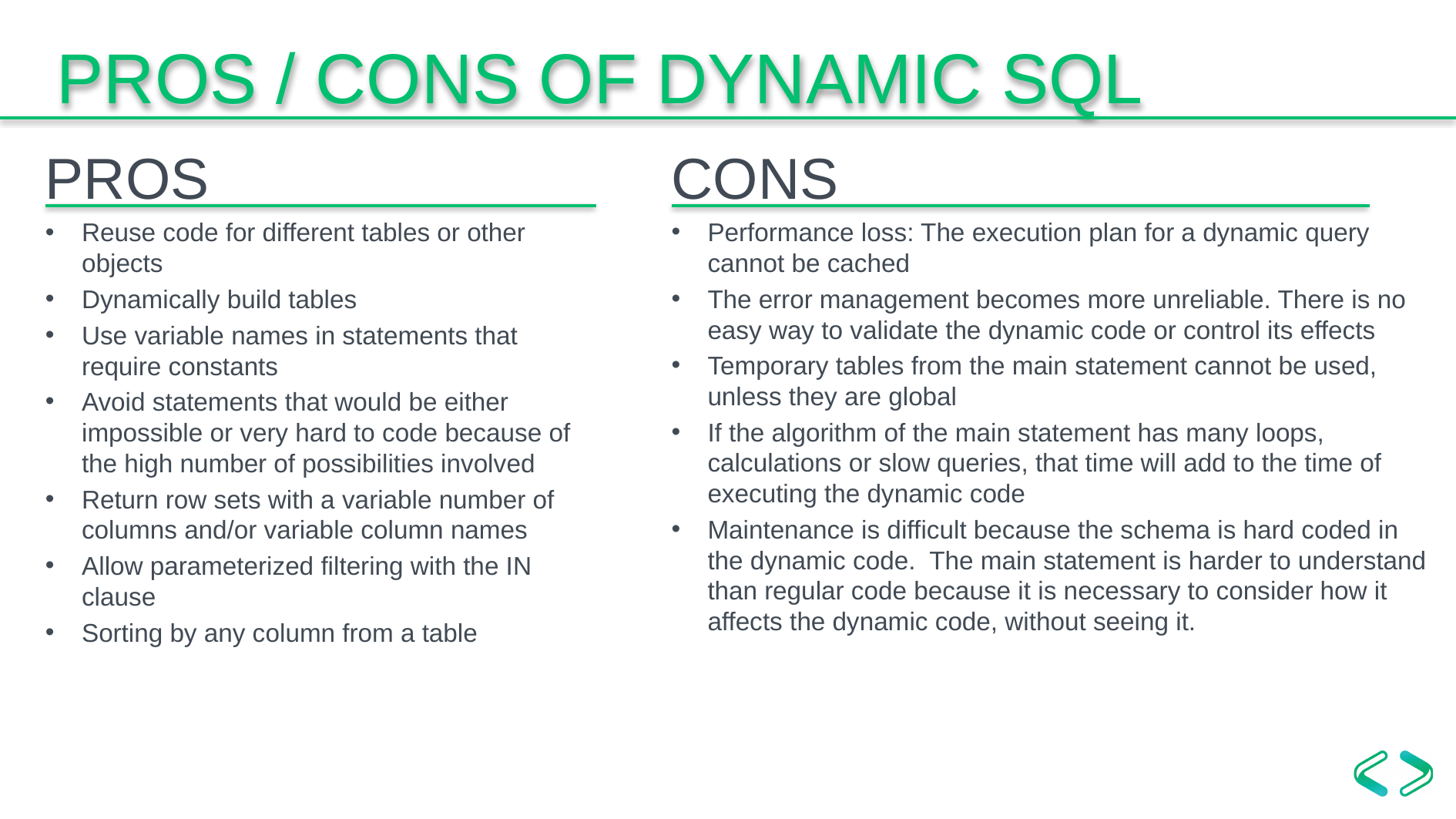

PROS / CONS OF DYNAMIC SQL
PROS
Reuse code for different tables or other objects
Dynamically build tables
Use variable names in statements that require constants
Avoid statements that would be either impossible or very hard to code because of the high number of possibilities involved
Return row sets with a variable number of columns and/or variable column names
Allow parameterized filtering with the IN clause
Sorting by any column from a table
CONS
Performance loss: The execution plan for a dynamic query cannot be cached
The error management becomes more unreliable. There is no easy way to validate the dynamic code or control its effects
Temporary tables from the main statement cannot be used, unless they are global
If the algorithm of the main statement has many loops, calculations or slow queries, that time will add to the time of executing the dynamic code
Maintenance is difficult because the schema is hard coded in the dynamic code.  The main statement is harder to understand than regular code because it is necessary to consider how it affects the dynamic code, without seeing it.